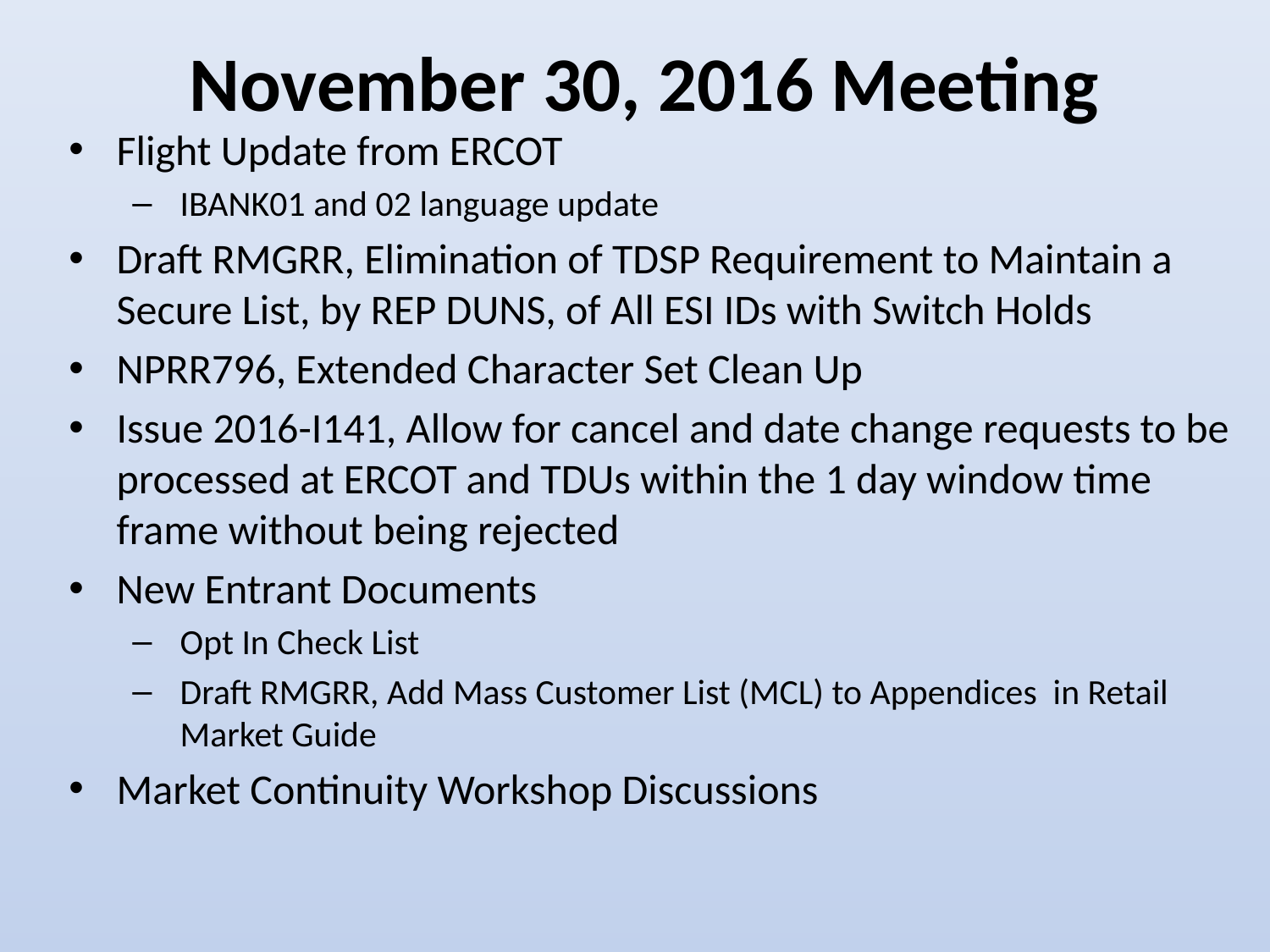

November 30, 2016 Meeting
Flight Update from ERCOT
IBANK01 and 02 language update
Draft RMGRR, Elimination of TDSP Requirement to Maintain a Secure List, by REP DUNS, of All ESI IDs with Switch Holds
NPRR796, Extended Character Set Clean Up
Issue 2016-I141, Allow for cancel and date change requests to be processed at ERCOT and TDUs within the 1 day window time frame without being rejected
New Entrant Documents
Opt In Check List
Draft RMGRR, Add Mass Customer List (MCL) to Appendices  in Retail Market Guide
Market Continuity Workshop Discussions